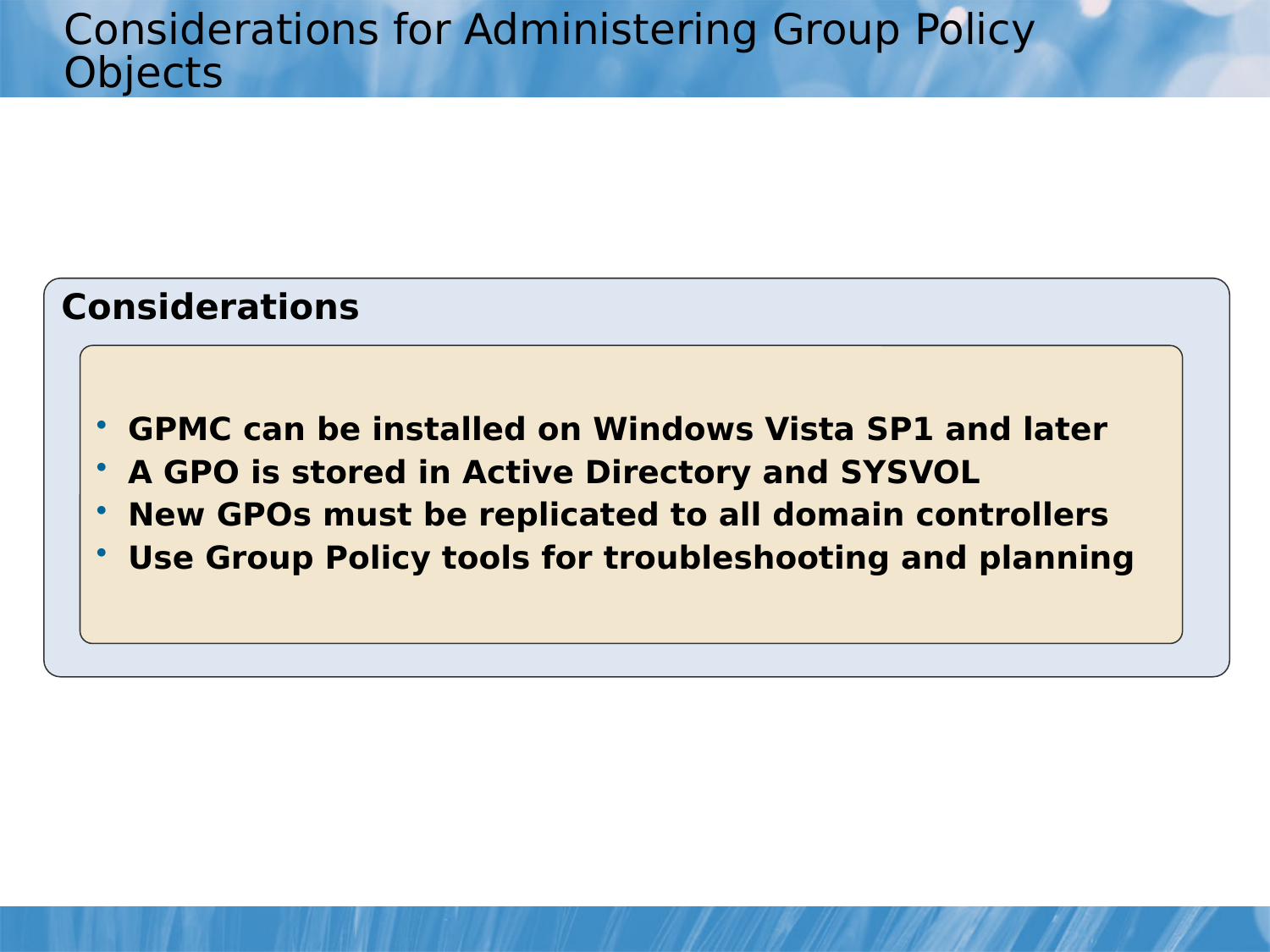

# Considerations for Administering Group Policy Objects
Considerations
GPMC can be installed on Windows Vista SP1 and later
A GPO is stored in Active Directory and SYSVOL
New GPOs must be replicated to all domain controllers
Use Group Policy tools for troubleshooting and planning